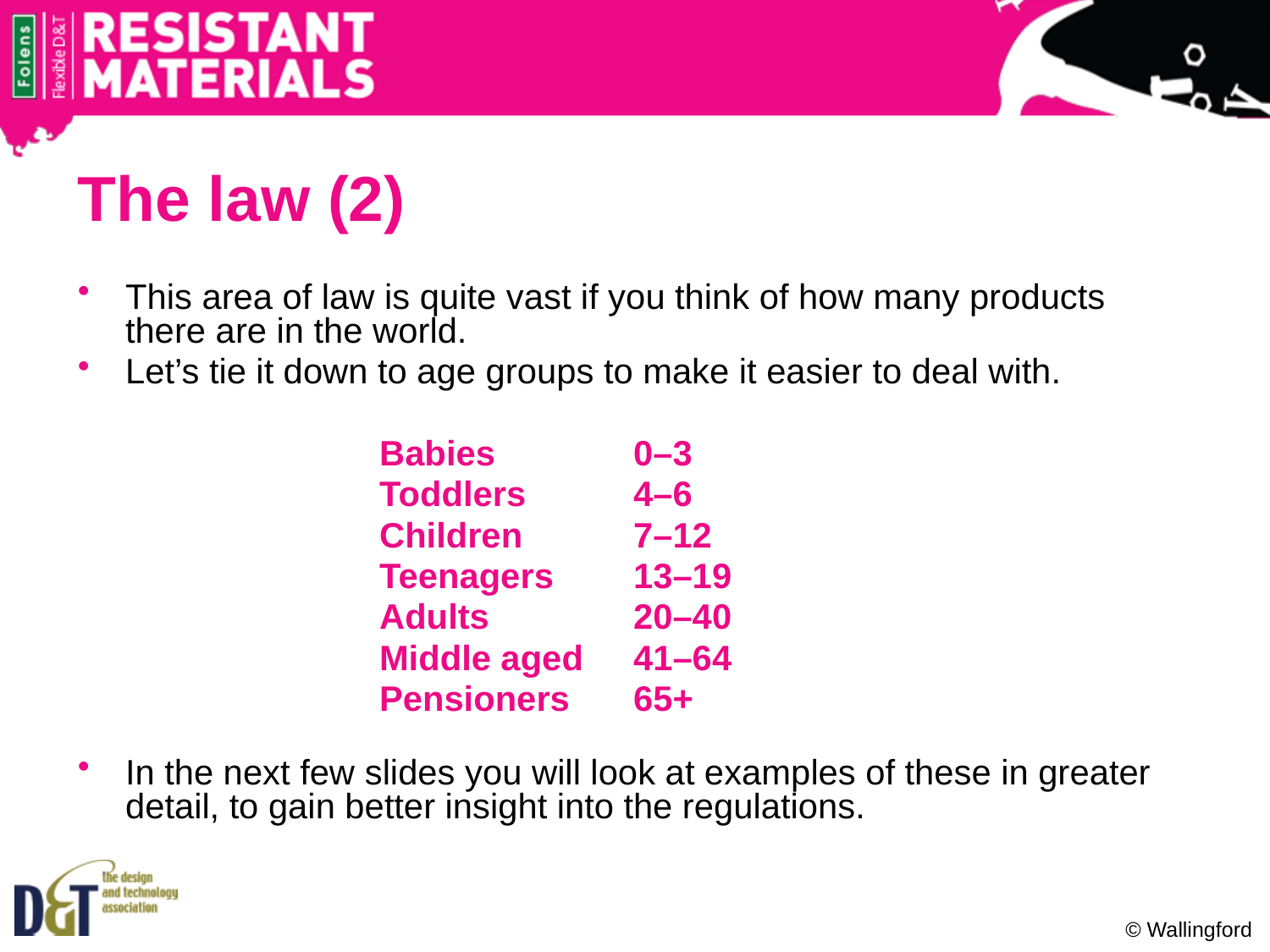

# The law (2)
This area of law is quite vast if you think of how many products there are in the world.
Let’s tie it down to age groups to make it easier to deal with.

			Babies		0–3
			Toddlers	4–6
			Children 	7–12
			Teenagers	13–19
			Adults		20–40
			Middle aged	41–64
			Pensioners	65+

In the next few slides you will look at examples of these in greater detail, to gain better insight into the regulations.
© Wallingford